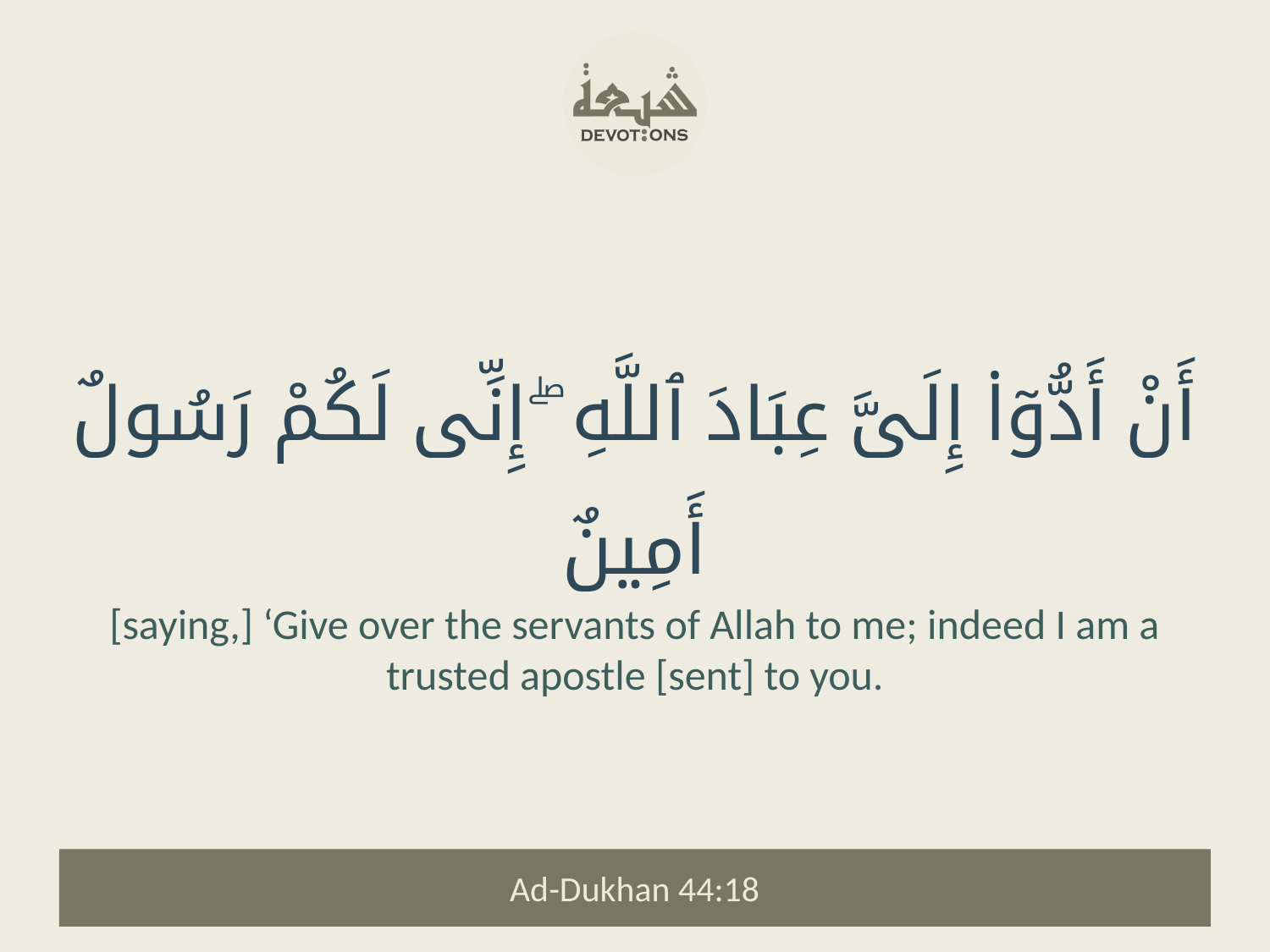

أَنْ أَدُّوٓا۟ إِلَىَّ عِبَادَ ٱللَّهِ ۖ إِنِّى لَكُمْ رَسُولٌ أَمِينٌ
[saying,] ‘Give over the servants of Allah to me; indeed I am a trusted apostle [sent] to you.
Ad-Dukhan 44:18